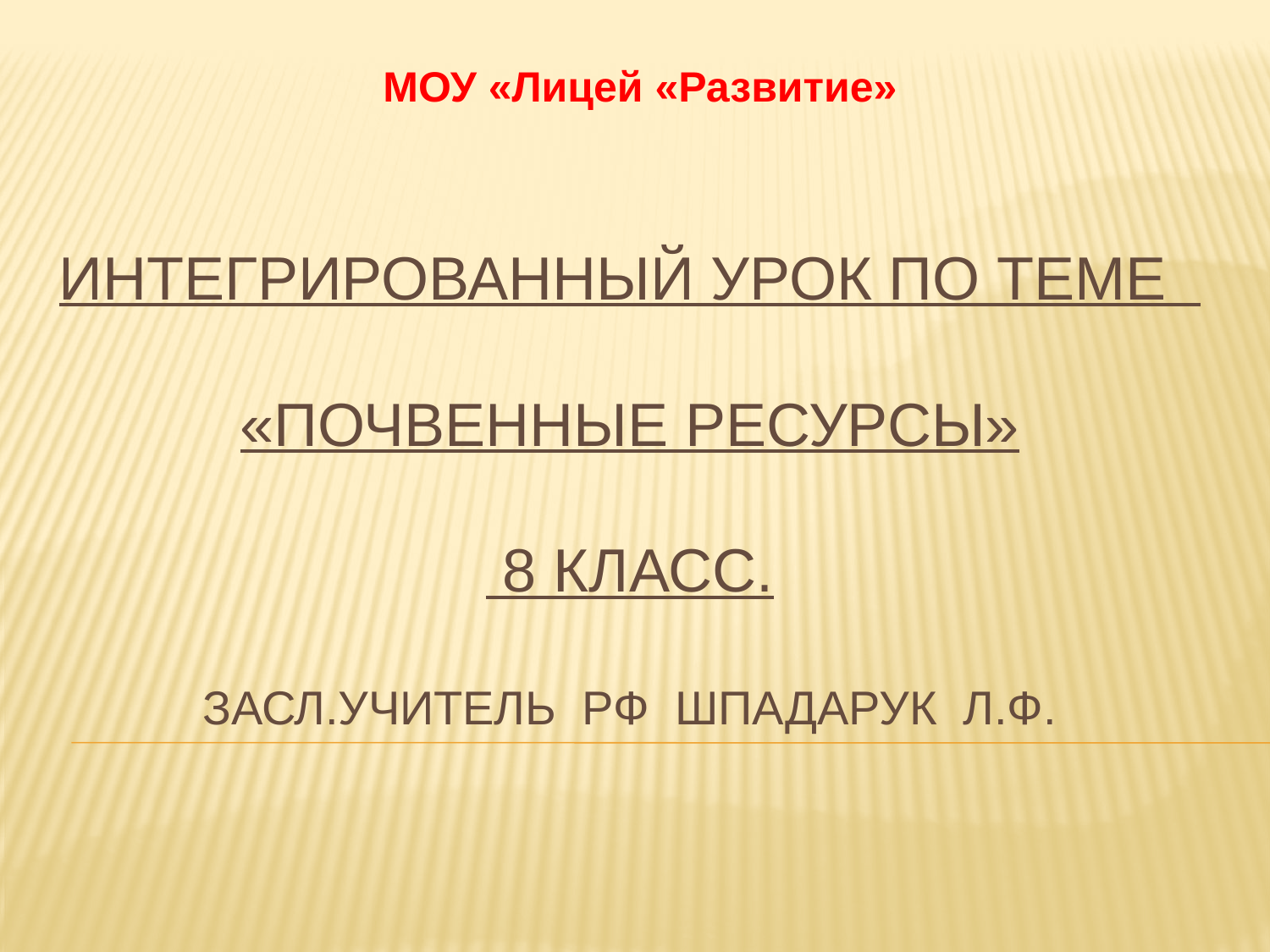

МОУ «Лицей «Развитие»
# Интегрированный урок по теме «Почвенные ресурсы» 8 класс. Засл.учитель  РФ  Шпадарук  Л.Ф.